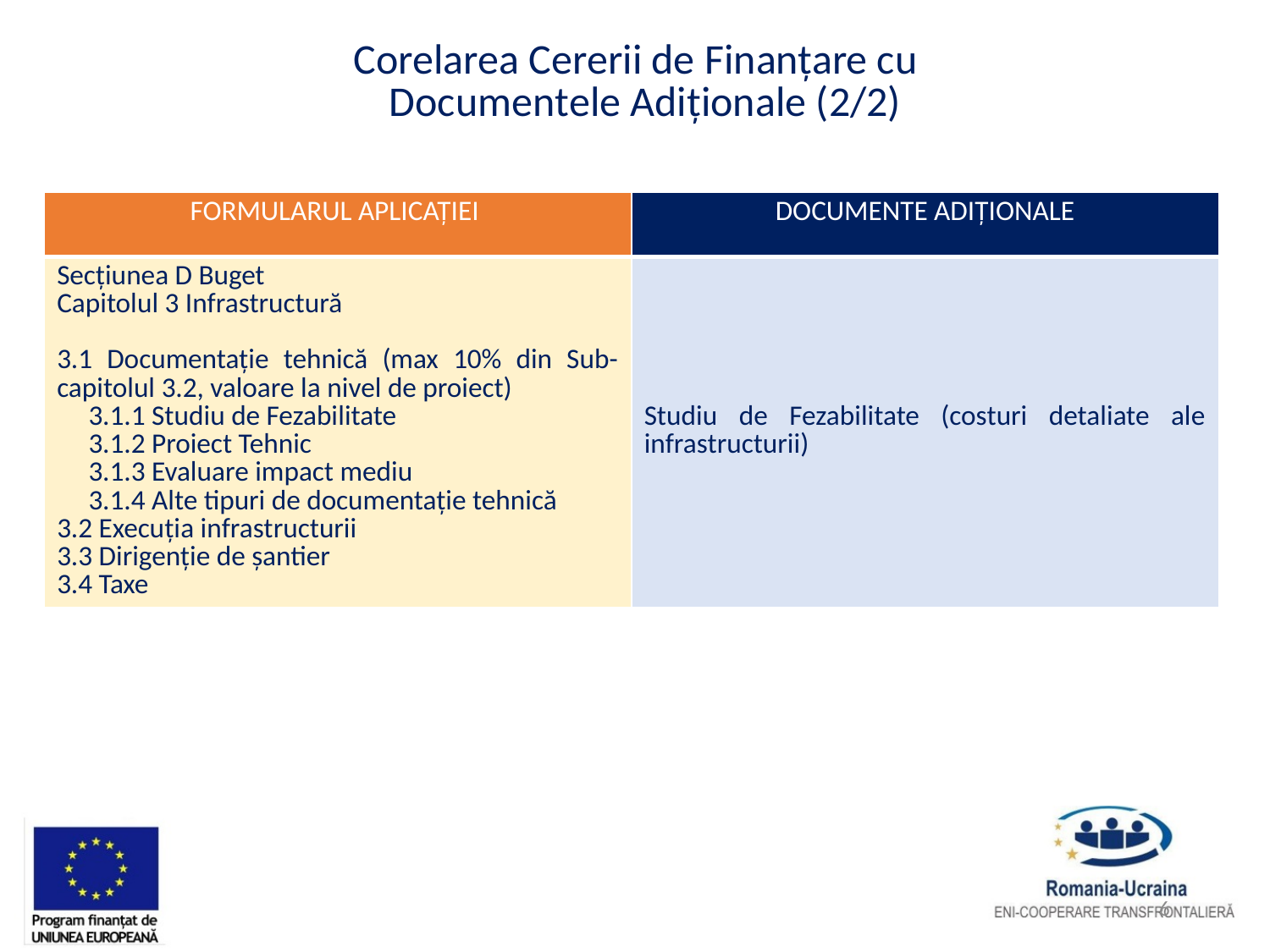

| Corelarea Cererii de Finanțare cu Documentele Adiționale (2/2) |
| --- |
| FORMULARUL APLICAȚIEI | DOCUMENTE ADIȚIONALE |
| --- | --- |
| Secțiunea D Buget Capitolul 3 Infrastructură 3.1 Documentație tehnică (max 10% din Sub-capitolul 3.2, valoare la nivel de proiect) 3.1.1 Studiu de Fezabilitate 3.1.2 Proiect Tehnic 3.1.3 Evaluare impact mediu 3.1.4 Alte tipuri de documentație tehnică 3.2 Execuția infrastructurii 3.3 Dirigenție de șantier 3.4 Taxe | Studiu de Fezabilitate (costuri detaliate ale infrastructurii) |
6